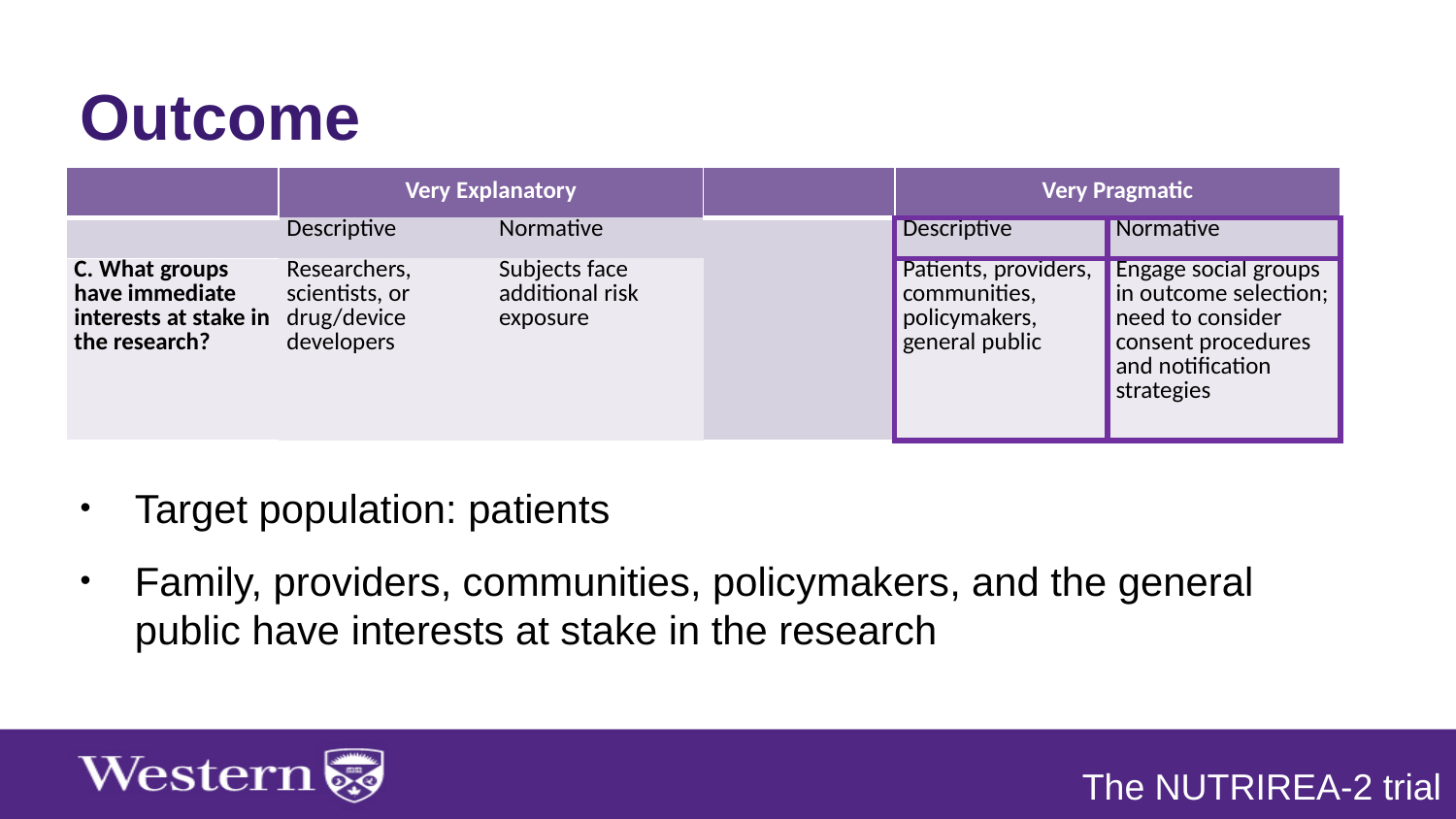

Outcome

Target population: patients
Family, providers, communities, policymakers, and the general public have interests at stake in the research
|  | Very Explanatory |  |  | Very Pragmatic |  |
| --- | --- | --- | --- | --- | --- |
|  | Descriptive | Normative |  | Descriptive | Normative |
| C. What groups have immediate interests at stake in the research? | Researchers, scientists, or drug/device developers | Subjects face additional risk exposure |  | Patients, providers, communities, policymakers, general public | Engage social groups in outcome selection; need to consider consent procedures and notification strategies |

The NUTRIREA-2 trial